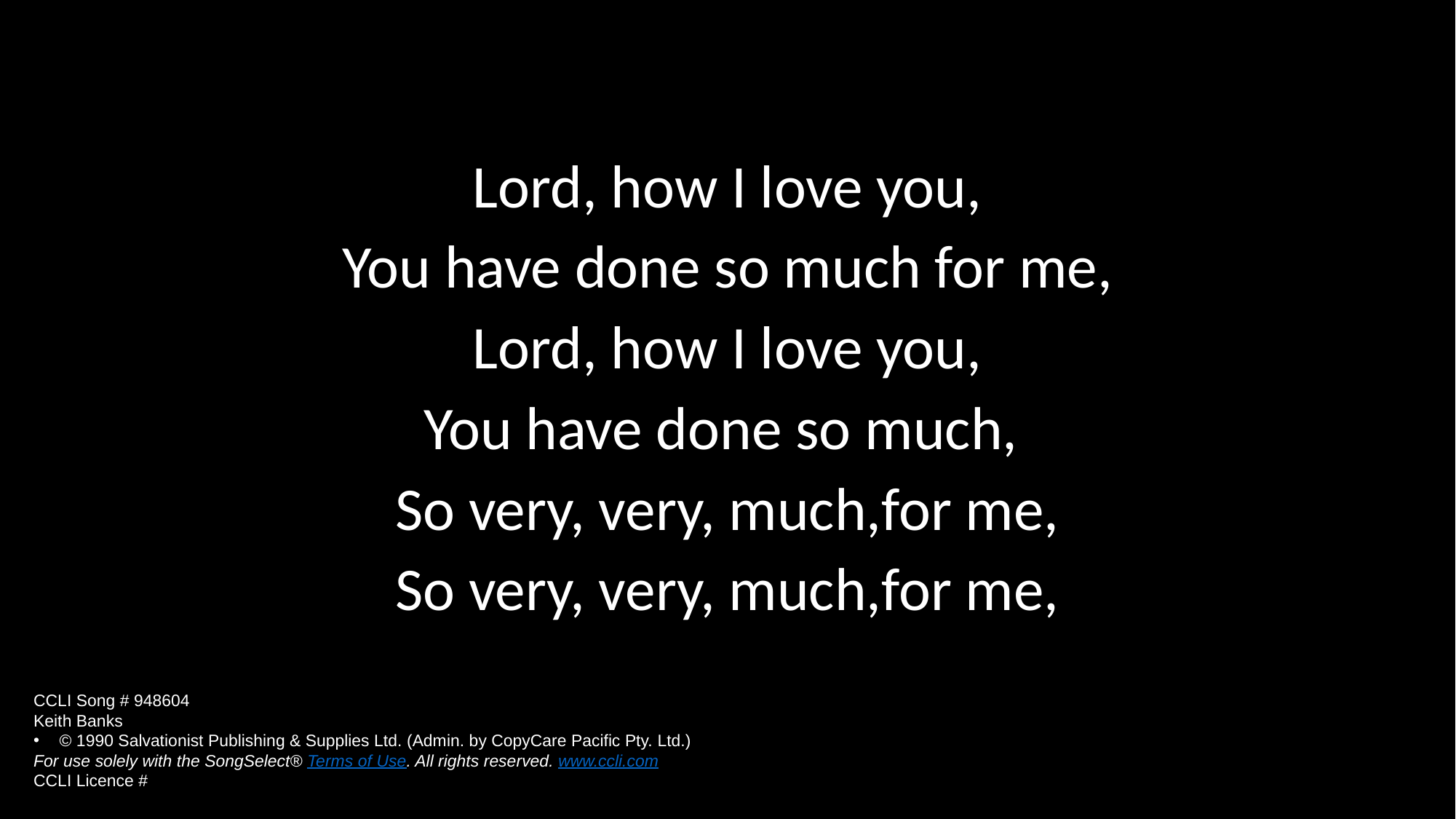

Lord, how I love you,
You have done so much for me,
Lord, how I love you,
You have done so much,
So very, very, much,for me,
So very, very, much,for me,

CCLI Song # 948604
Keith Banks
© 1990 Salvationist Publishing & Supplies Ltd. (Admin. by CopyCare Pacific Pty. Ltd.)
For use solely with the SongSelect® Terms of Use. All rights reserved. www.ccli.com
CCLI Licence #